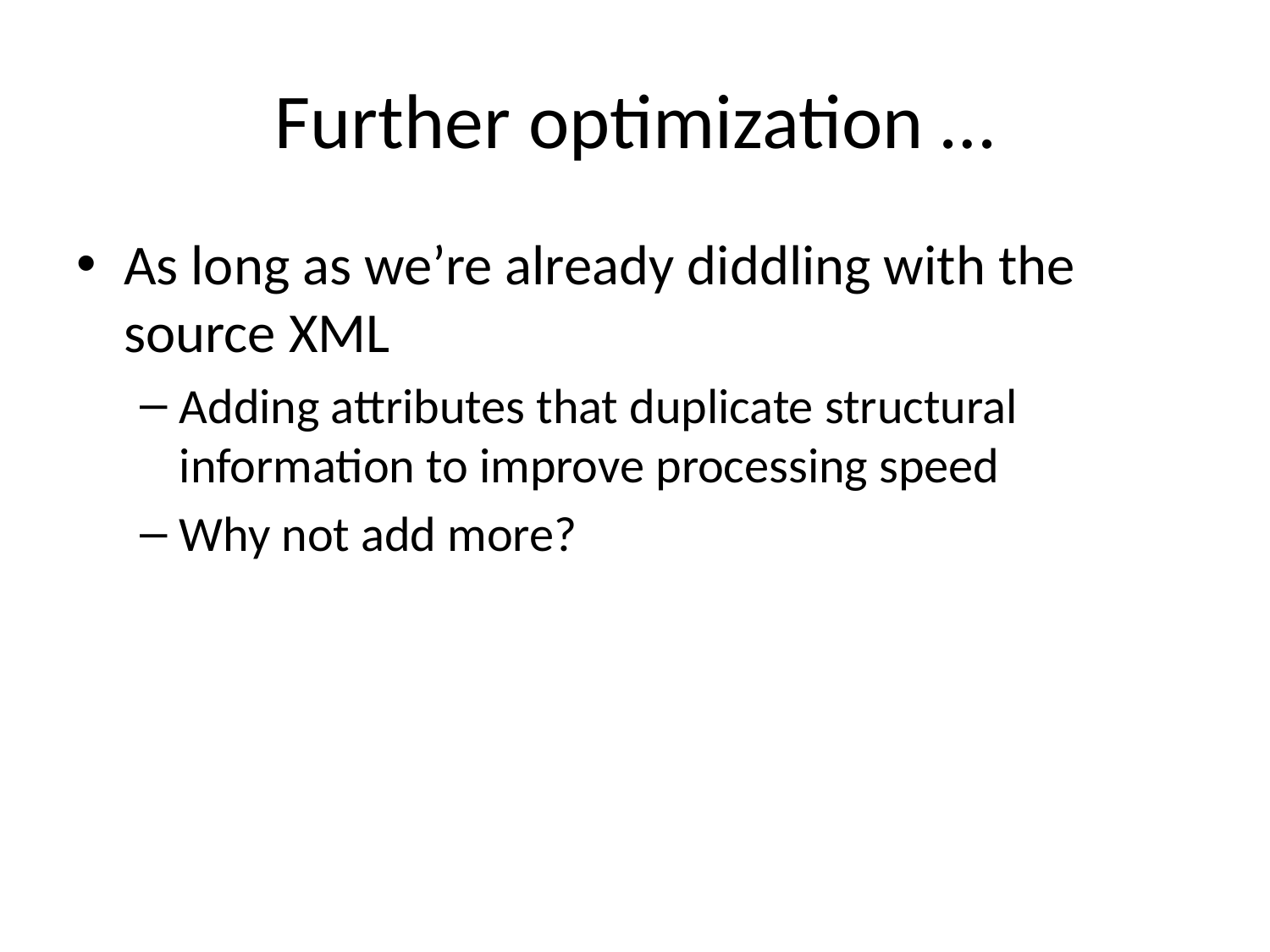

# Further optimization …
As long as we’re already diddling with the source XML
Adding attributes that duplicate structural information to improve processing speed
Why not add more?